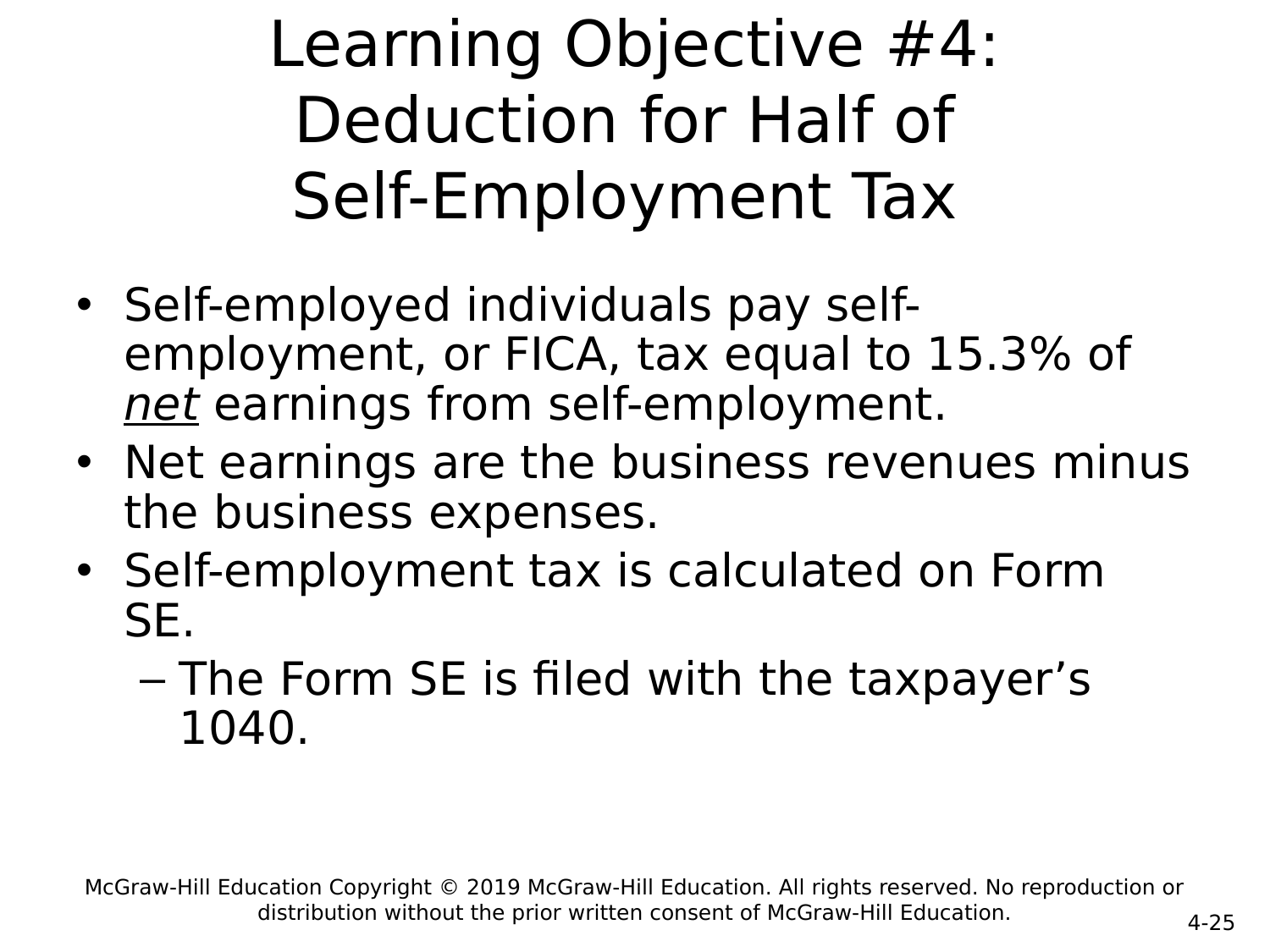

# Learning Objective #4: Deduction for Half of Self-Employment Tax
Self-employed individuals pay self-employment, or FICA, tax equal to 15.3% of net earnings from self-employment.
Net earnings are the business revenues minus the business expenses.
Self-employment tax is calculated on Form SE.
The Form SE is filed with the taxpayer’s 1040.

McGraw-Hill Education Copyright © 2019 McGraw-Hill Education. All rights reserved. No reproduction or distribution without the prior written consent of McGraw-Hill Education.
4-25